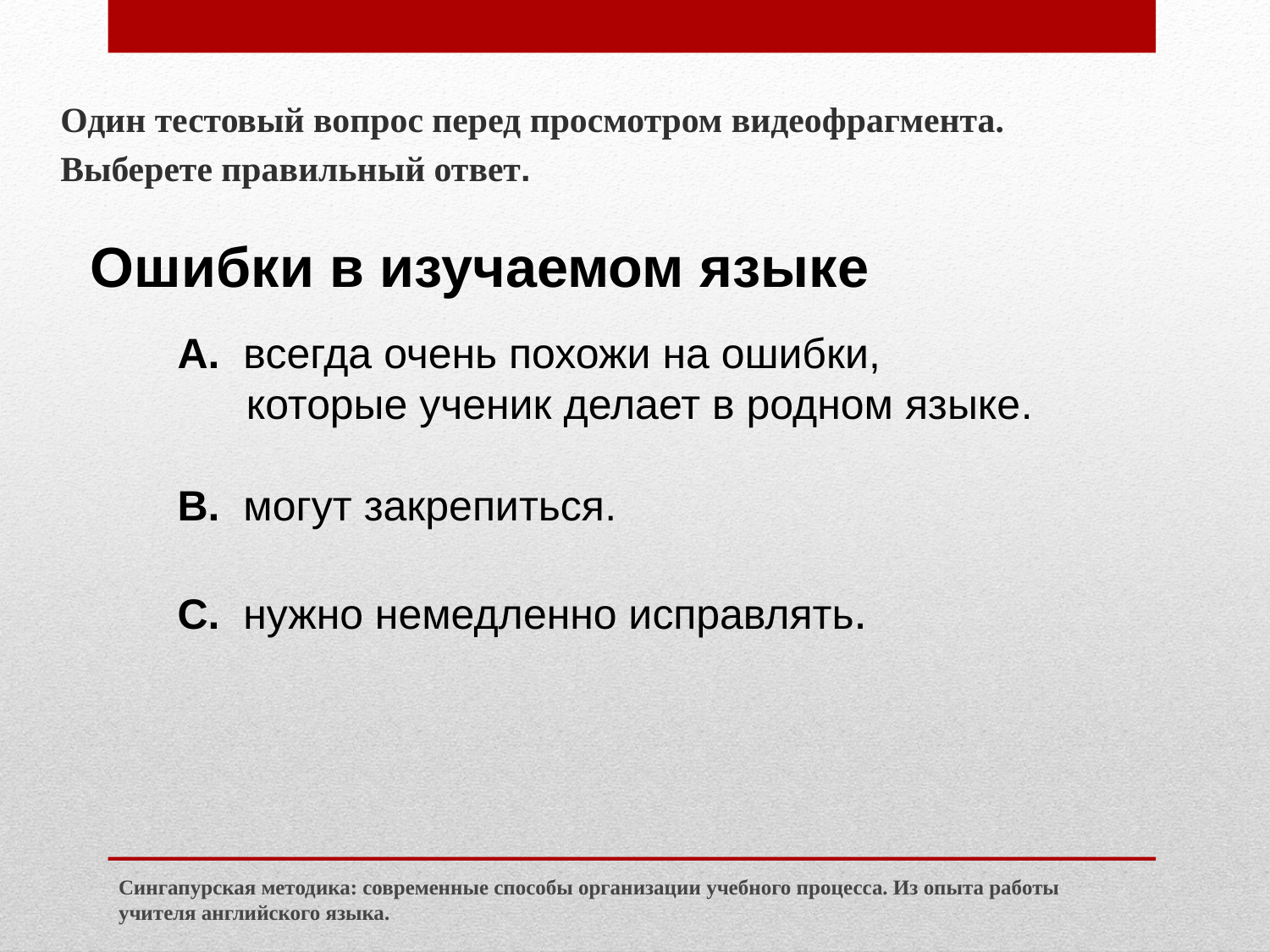

Один тестовый вопрос перед просмотром видеофрагмента.
Выберете правильный ответ.
Ошибки в изучаемом языке

A.  всегда очень похожи на ошибки, которые ученик делает в родном языке.

B.  могут закрепиться.

C.  нужно немедленно исправлять.
Сингапурская методика: современные способы организации учебного процесса. Из опыта работы учителя английского языка.